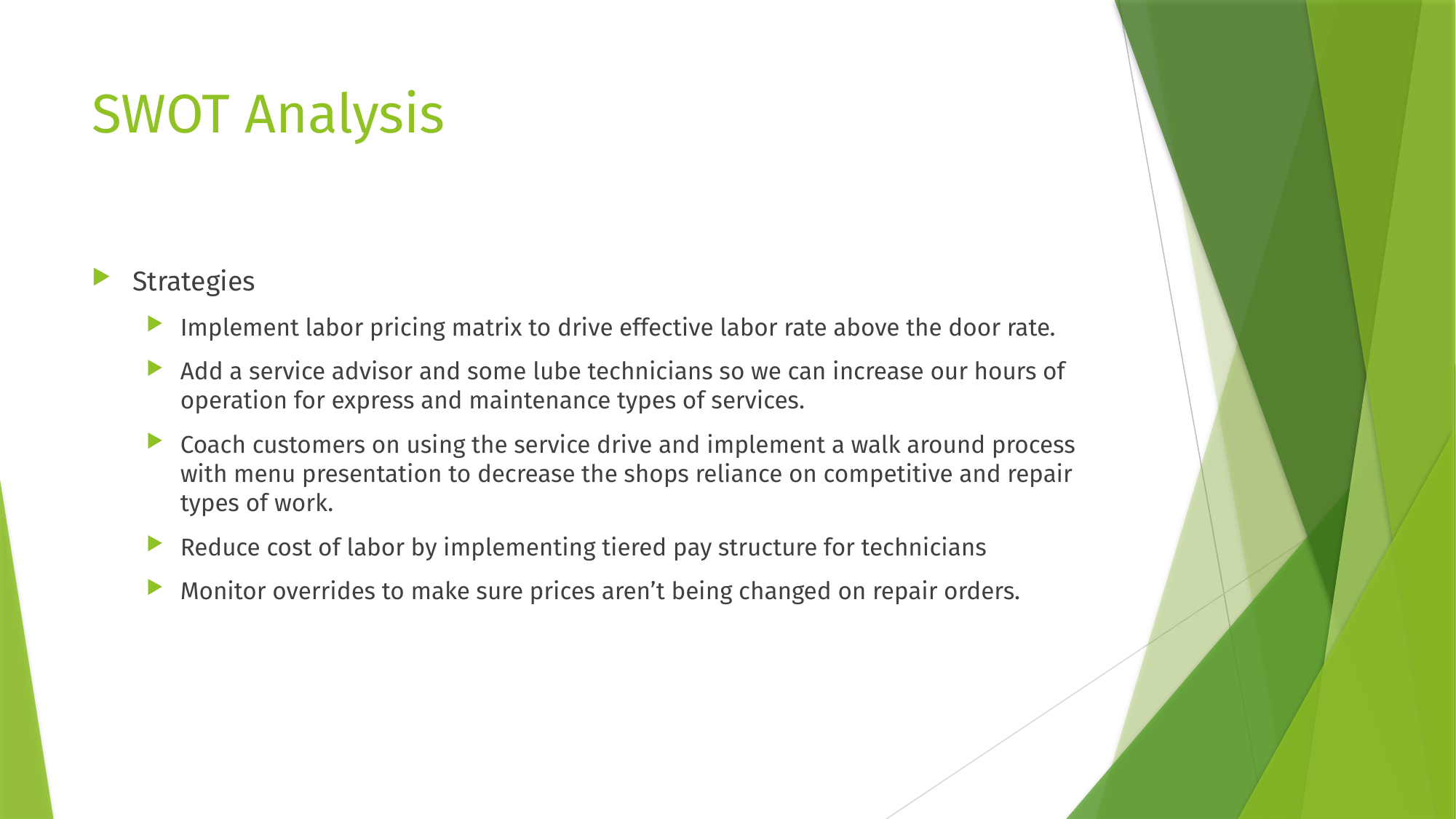

# SWOT Analysis
Strategies
Implement labor pricing matrix to drive effective labor rate above the door rate.
Add a service advisor and some lube technicians so we can increase our hours of operation for express and maintenance types of services.
Coach customers on using the service drive and implement a walk around process with menu presentation to decrease the shops reliance on competitive and repair types of work.
Reduce cost of labor by implementing tiered pay structure for technicians
Monitor overrides to make sure prices aren’t being changed on repair orders.